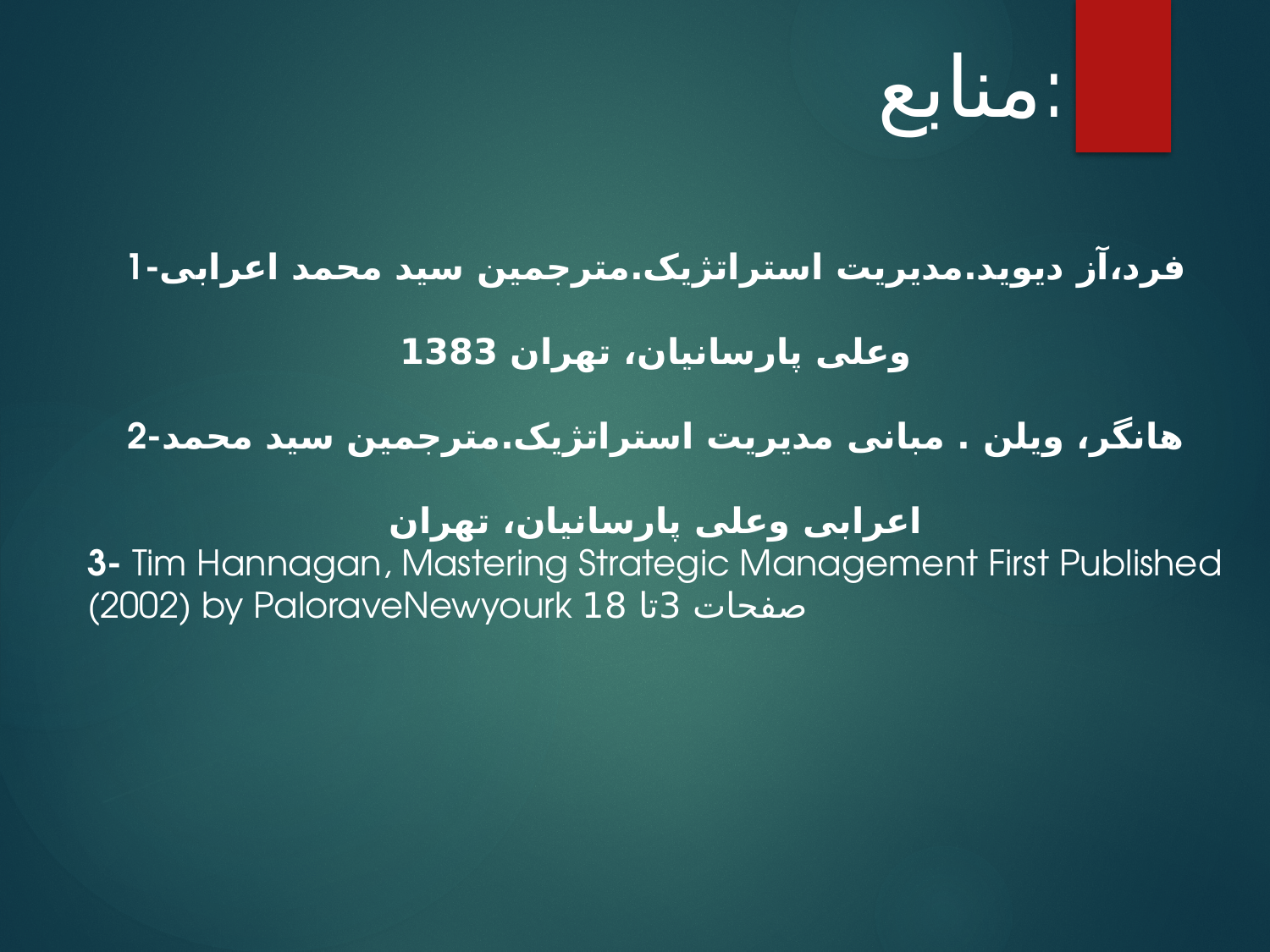

منابع:
1-فرد،آز دیوید.مدیریت استراتژیک.مترجمین سید محمد اعرابی وعلی پارسانیان، تهران 1383
2-هانگر، ویلن . مبانی مدیریت استراتژیک.مترجمین سید محمد اعرابی وعلی پارسانیان، تهران
3- Tim Hannagan, Mastering Strategic Management First Published (2002) by PaloraveNewyourk صفحات 3تا 18